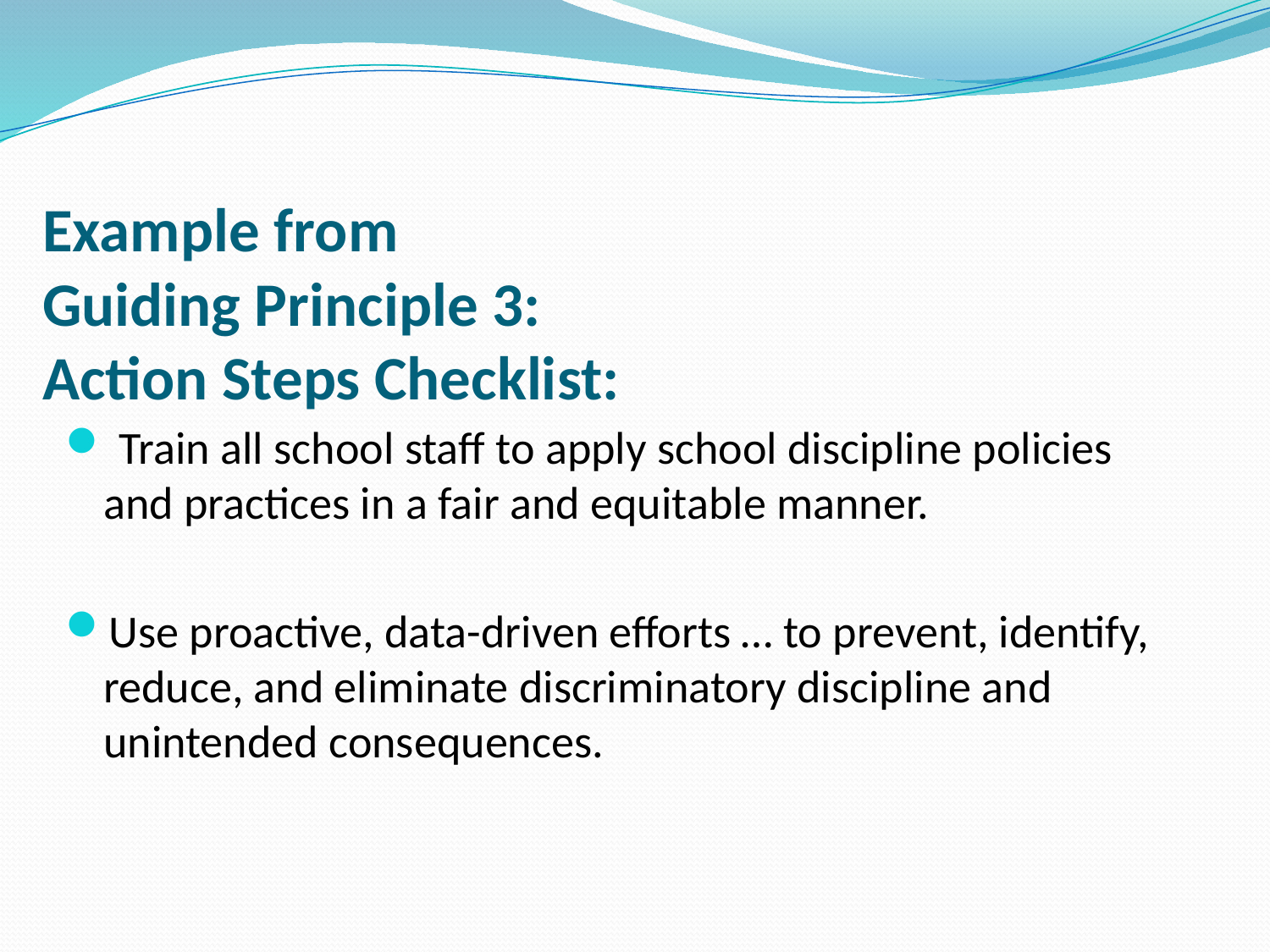

# Example from Guiding Principle 3: Action Steps Checklist:
 Train all school staff to apply school discipline policies and practices in a fair and equitable manner.

Use proactive, data-driven efforts … to prevent, identify, reduce, and eliminate discriminatory discipline and unintended consequences.